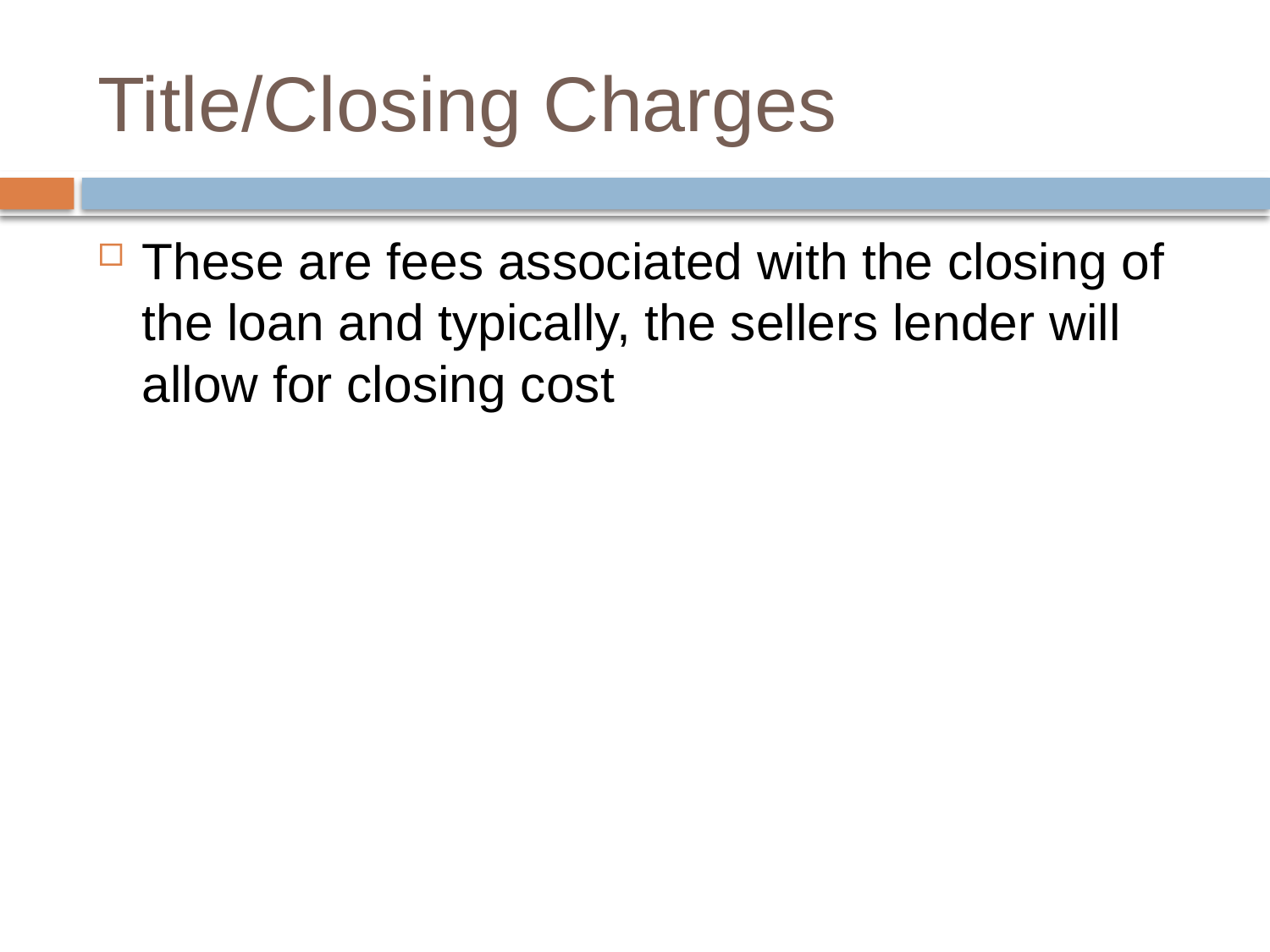

# Title/Closing Charges
These are fees associated with the closing of the loan and typically, the sellers lender will allow for closing cost